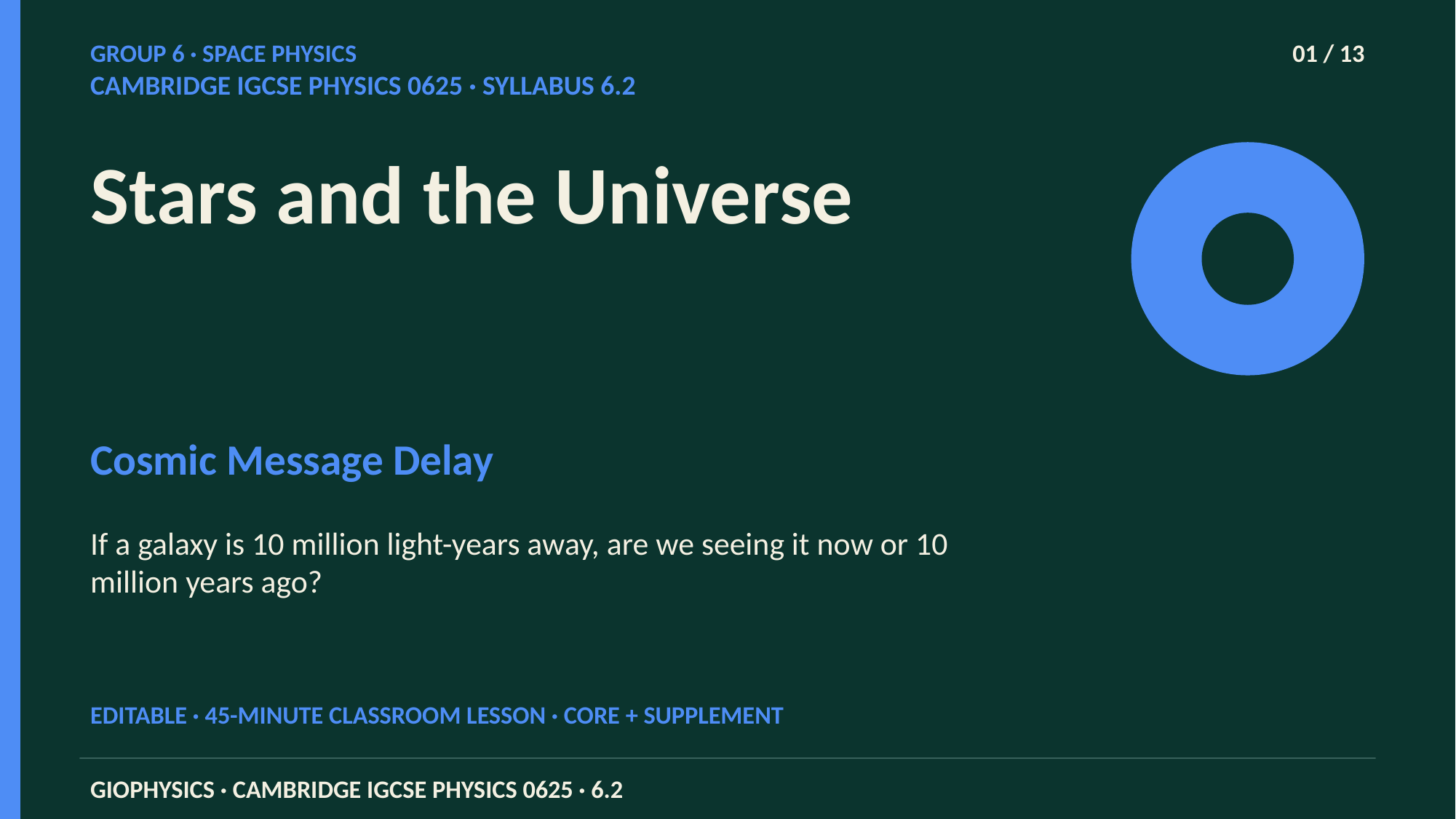

GROUP 6 · SPACE PHYSICS
01 / 13
CAMBRIDGE IGCSE PHYSICS 0625 · SYLLABUS 6.2
Stars and the Universe

Cosmic Message Delay
If a galaxy is 10 million light-years away, are we seeing it now or 10 million years ago?
EDITABLE · 45-MINUTE CLASSROOM LESSON · CORE + SUPPLEMENT

GIOPHYSICS · CAMBRIDGE IGCSE PHYSICS 0625 · 6.2